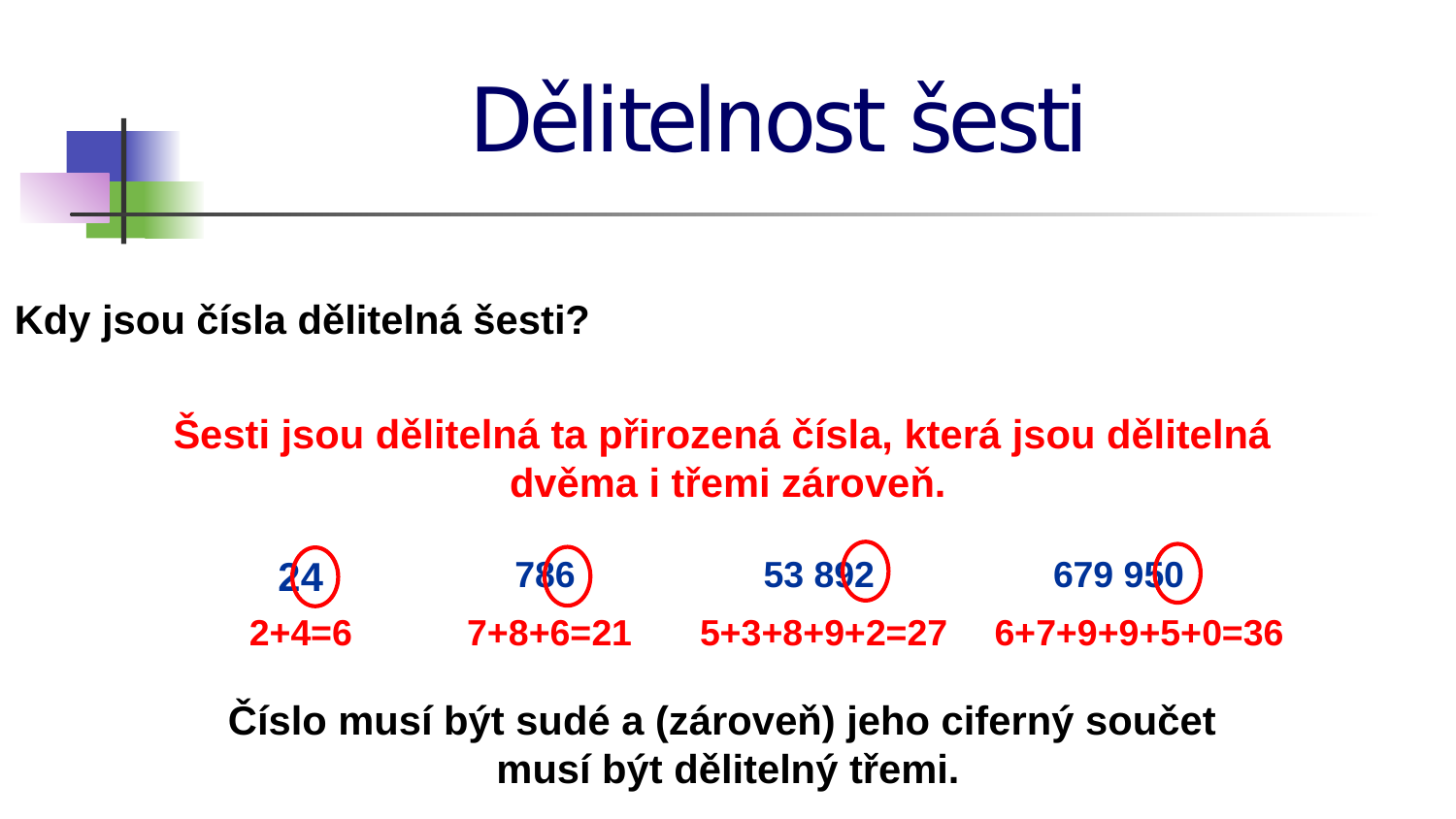

# Dělitelnost šesti
Kdy jsou čísla dělitelná šesti?
Šesti jsou dělitelná ta přirozená čísla, která jsou dělitelná
dvěma i třemi zároveň.

53 892
679 950

24
786

2+4=6
7+8+6=21
5+3+8+9+2=27
6+7+9+9+5+0=36
Číslo musí být sudé a (zároveň) jeho ciferný součet
musí být dělitelný třemi.